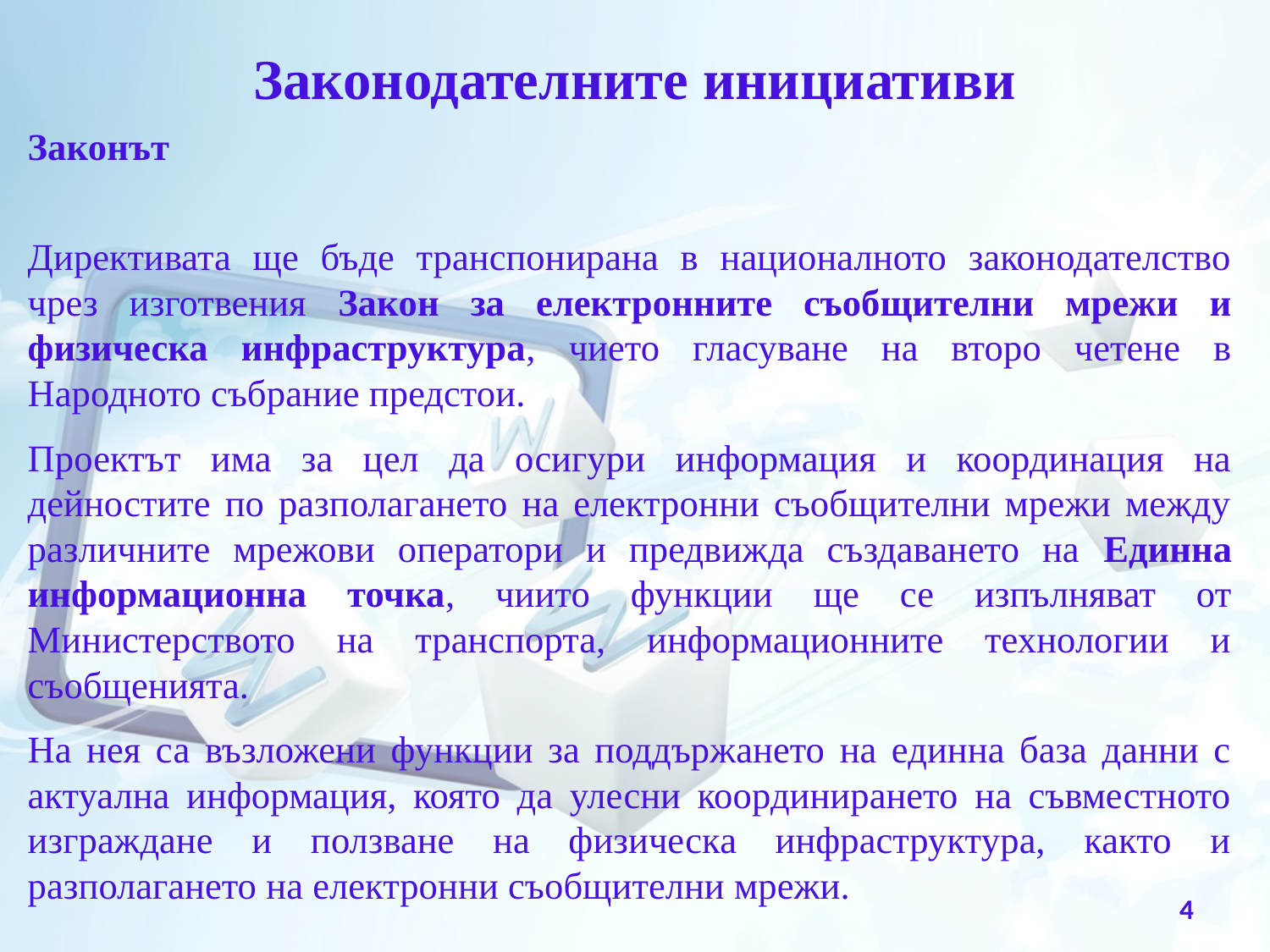

# Законодателните инициативи
Законът
Директивата ще бъде транспонирана в националното законодателство чрез изготвения Закон за електронните съобщителни мрежи и физическа инфраструктура, чието гласуване на второ четене в Народното събрание предстои.
Проектът има за цел да осигури информация и координация на дейностите по разполагането на електронни съобщителни мрежи между различните мрежови оператори и предвижда създаването на Единна информационна точка, чиито функции ще се изпълняват от Министерството на транспорта, информационните технологии и съобщенията.
На нея са възложени функции за поддържането на единна база данни с актуална информация, която да улесни координирането на съвместното изграждане и ползване на физическа инфраструктура, както и разполагането на електронни съобщителни мрежи.

4